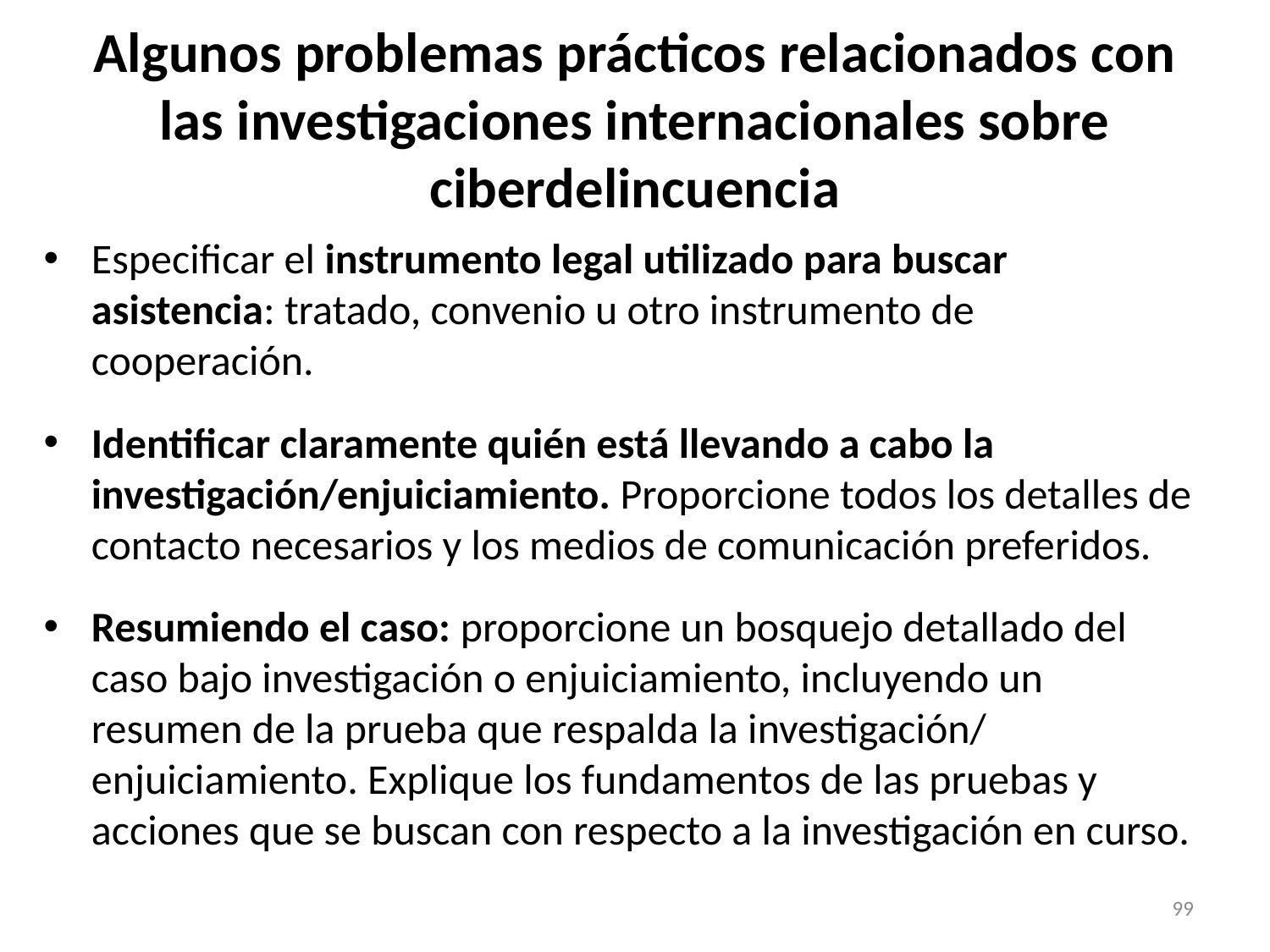

# Algunos problemas prácticos relacionados con las investigaciones internacionales sobre ciberdelincuencia
Especificar el instrumento legal utilizado para buscar asistencia: tratado, convenio u otro instrumento de cooperación.
Identificar claramente quién está llevando a cabo la investigación/enjuiciamiento. Proporcione todos los detalles de contacto necesarios y los medios de comunicación preferidos.
Resumiendo el caso: proporcione un bosquejo detallado del caso bajo investigación o enjuiciamiento, incluyendo un resumen de la prueba que respalda la investigación/ enjuiciamiento. Explique los fundamentos de las pruebas y acciones que se buscan con respecto a la investigación en curso.
99